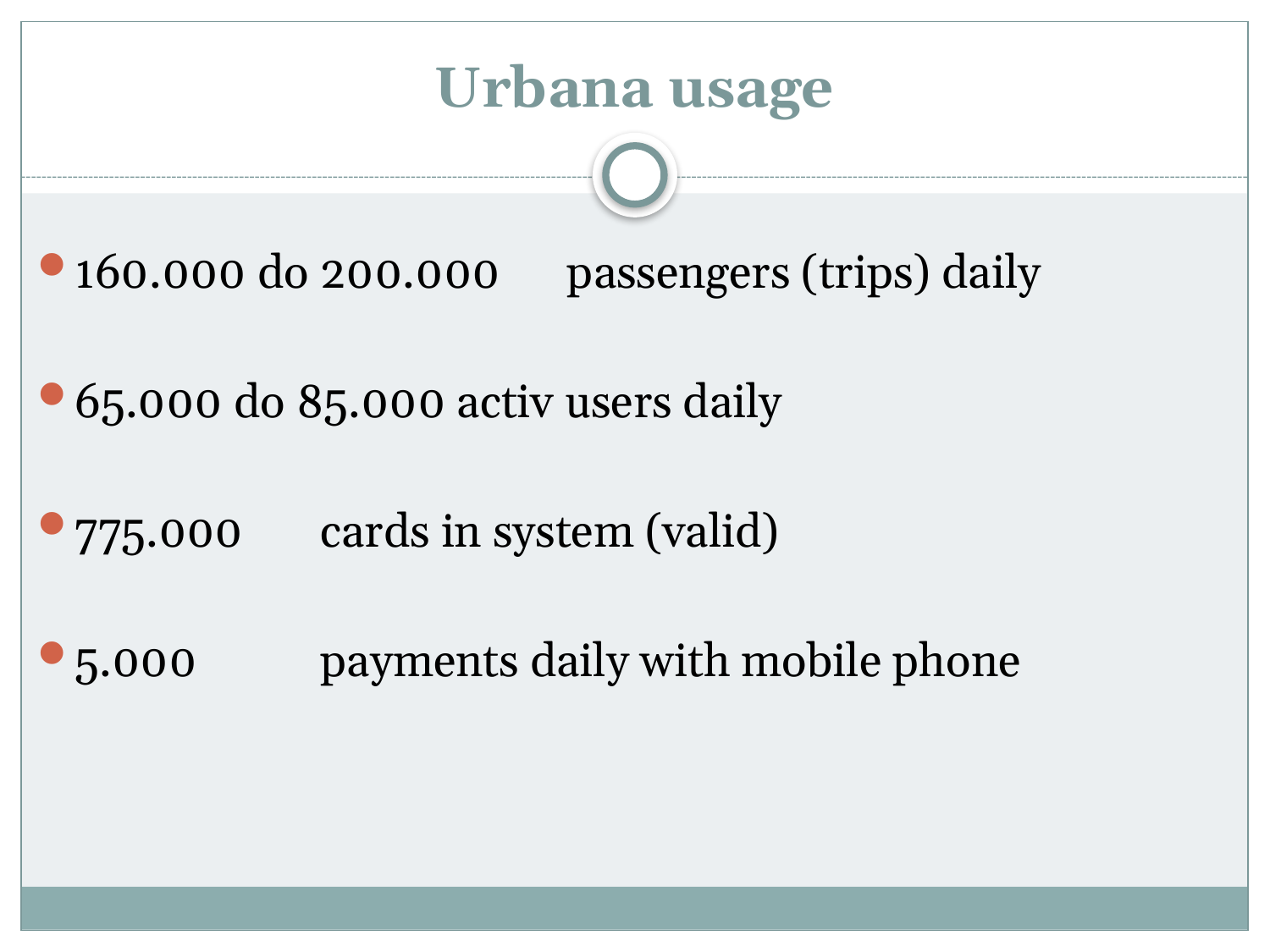

# Urbana usage
160.000 do 200.000 	passengers (trips) daily

65.000 do 85.000 activ users daily

775.000	cards in system (valid)

5.000 	payments daily with mobile phone